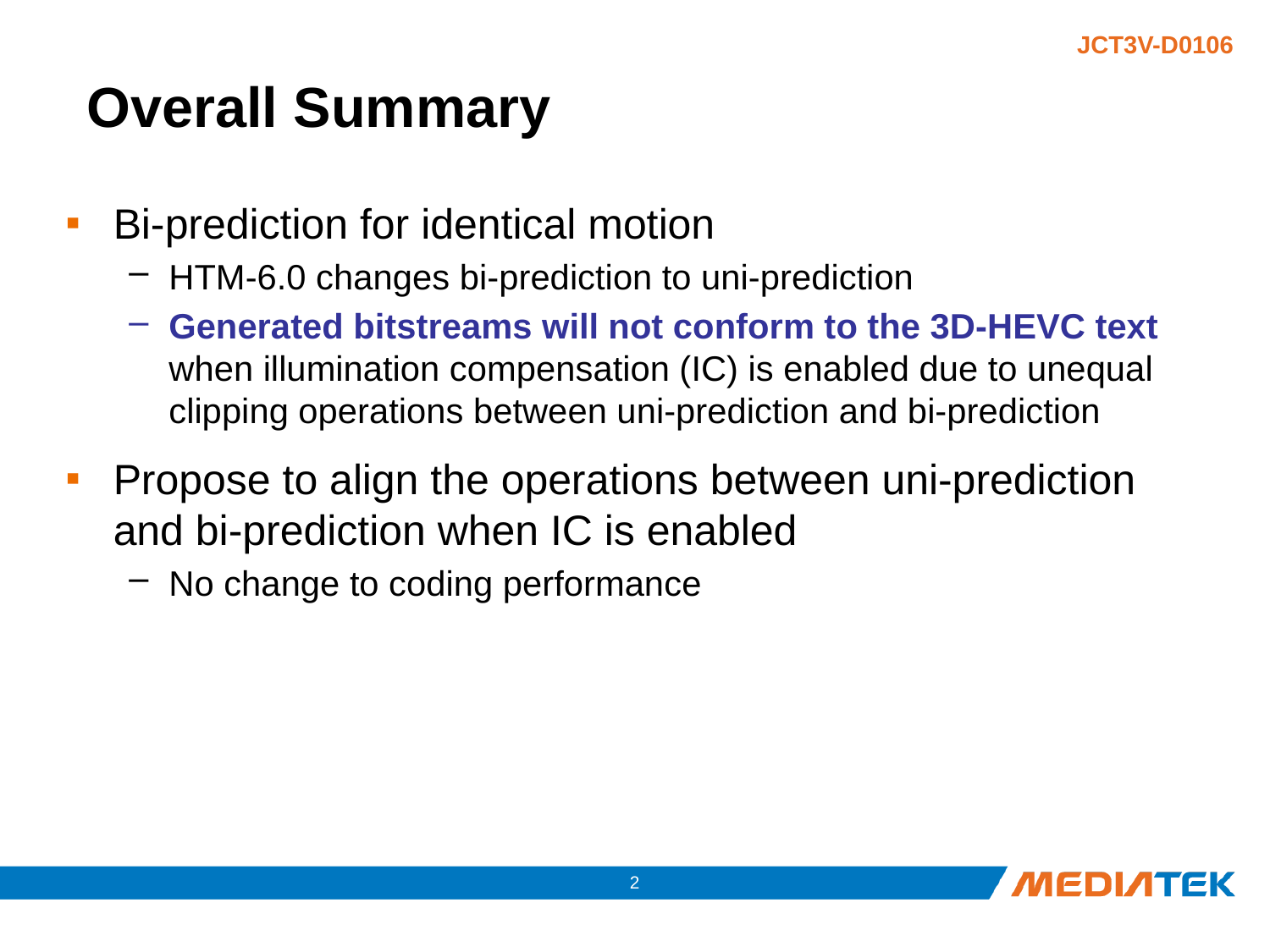

# Overall Summary
Bi-prediction for identical motion
HTM-6.0 changes bi-prediction to uni-prediction
Generated bitstreams will not conform to the 3D-HEVC text when illumination compensation (IC) is enabled due to unequal clipping operations between uni-prediction and bi-prediction
Propose to align the operations between uni-prediction and bi-prediction when IC is enabled
No change to coding performance

2